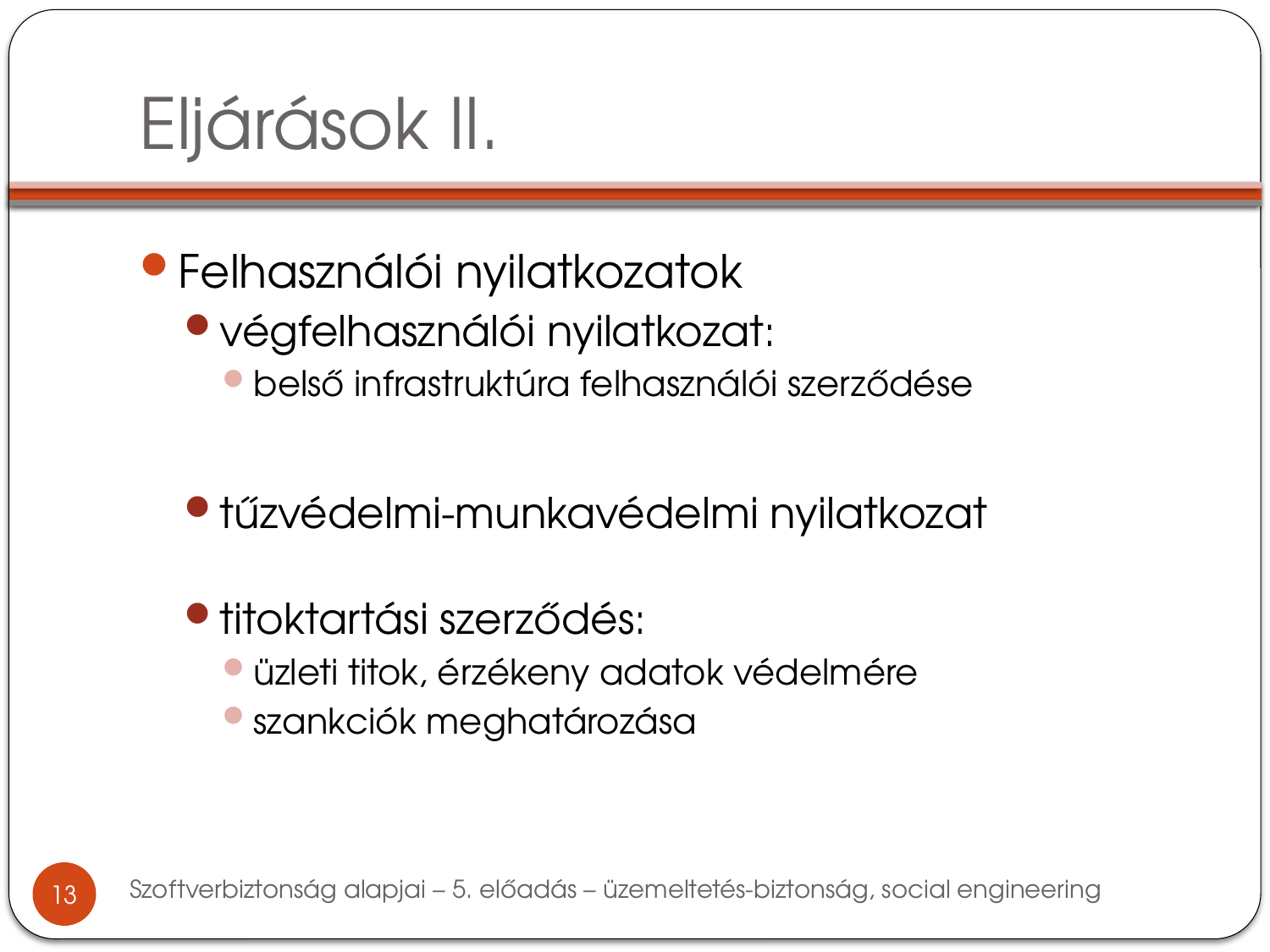

# Eljárások II.
Felhasználói nyilatkozatok
végfelhasználói nyilatkozat:
belső infrastruktúra felhasználói szerződése

tűzvédelmi-munkavédelmi nyilatkozat

titoktartási szerződés:
üzleti titok, érzékeny adatok védelmére
szankciók meghatározása
Szoftverbiztonság alapjai – 5. előadás – üzemeltetés-biztonság, social engineering
13